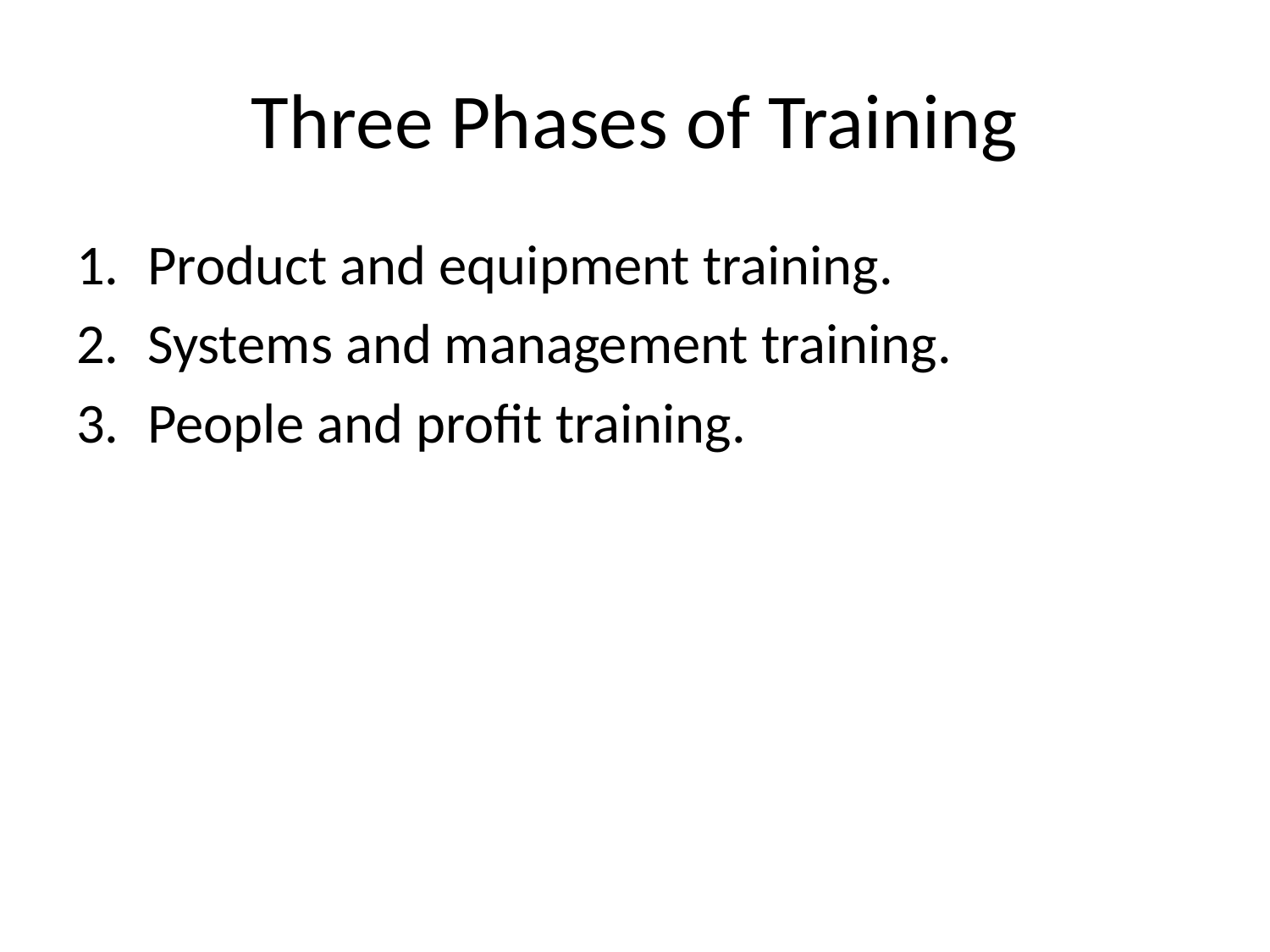

# Three Phases of Training
Product and equipment training.
Systems and management training.
People and profit training.